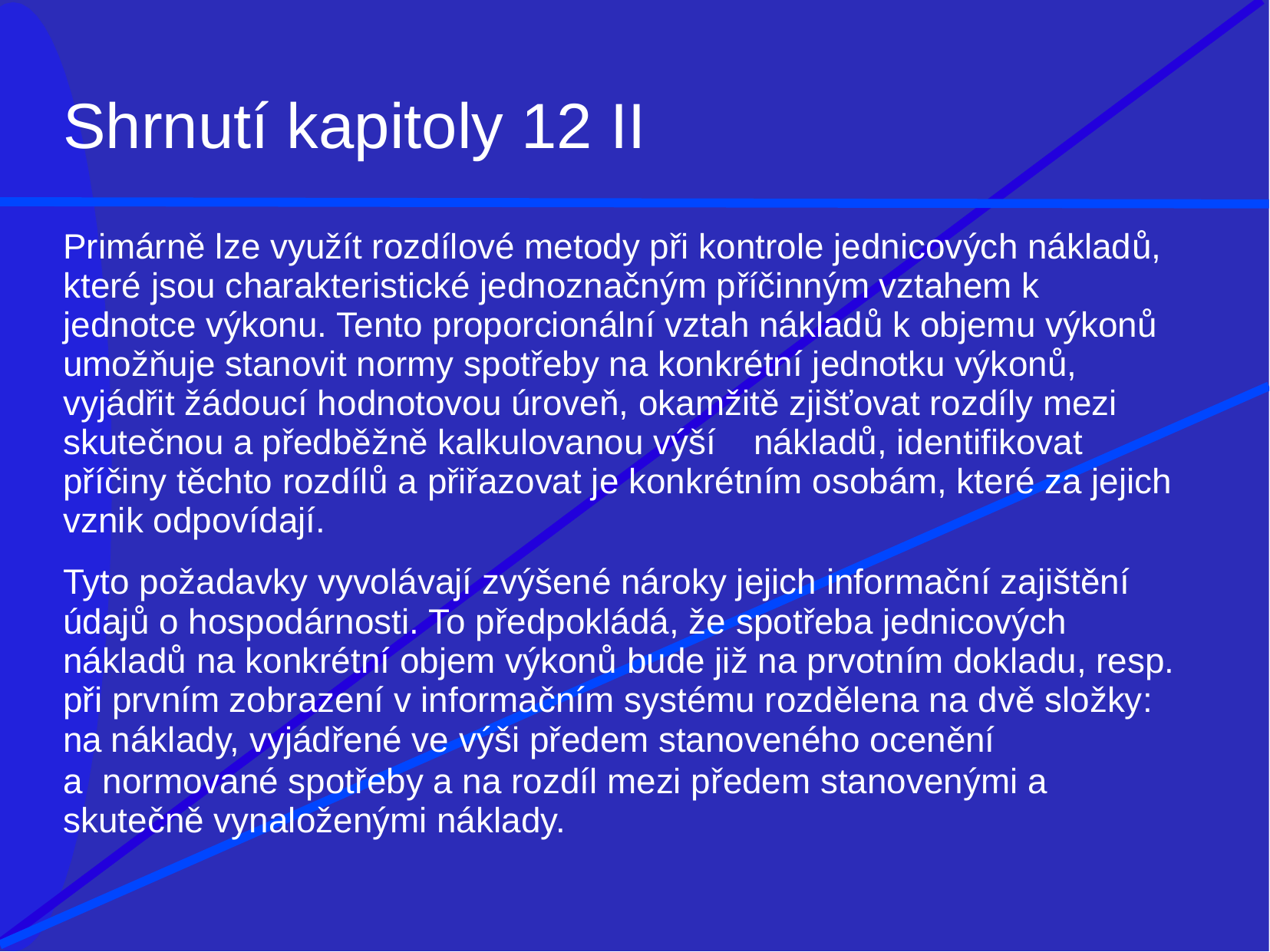

# Shrnutí kapitoly 12 II
Primárně lze využít rozdílové metody při kontrole jednicových nákladů, které jsou charakteristické jednoznačným příčinným vztahem k jednotce výkonu. Tento proporcionální vztah nákladů k objemu výkonů umožňuje stanovit normy spotřeby na konkrétní jednotku výkonů, vyjádřit žádoucí hodnotovou úroveň,	okamžitě zjišťovat rozdíly mezi skutečnou a předběžně kalkulovanou výší	nákladů, identifikovat příčiny těchto rozdílů a přiřazovat je konkrétním osobám, které za jejich vznik odpovídají.
Tyto požadavky vyvolávají zvýšené nároky jejich informační zajištění údajů o hospodárnosti. To předpokládá, že spotřeba jednicových nákladů na konkrétní objem výkonů bude již na prvotním dokladu, resp. při prvním zobrazení v informačním systému rozdělena na dvě složky:
na náklady, vyjádřené ve výši předem stanoveného ocenění
a	normované spotřeby a na rozdíl mezi předem stanovenými a skutečně vynaloženými náklady.